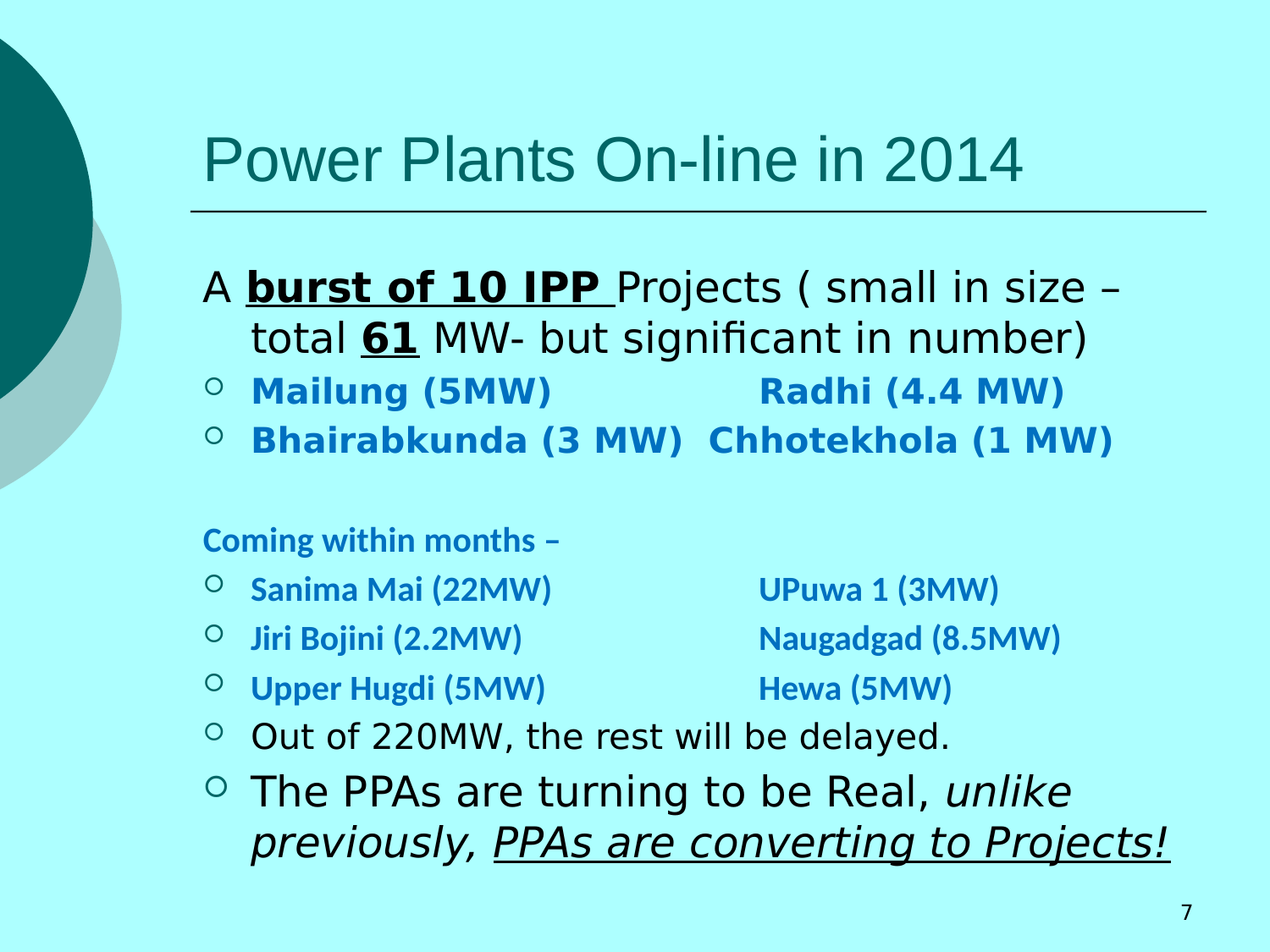

# Power Plants On-line in 2014
A burst of 10 IPP Projects ( small in size –total 61 MW- but significant in number)
Mailung (5MW)  		Radhi (4.4 MW)
Bhairabkunda (3 MW)  Chhotekhola (1 MW)

Coming within months –
Sanima Mai (22MW)		UPuwa 1 (3MW)
Jiri Bojini (2.2MW)		Naugadgad (8.5MW)
Upper Hugdi (5MW)		Hewa (5MW)
Out of 220MW, the rest will be delayed.
The PPAs are turning to be Real, unlike previously, PPAs are converting to Projects!
7